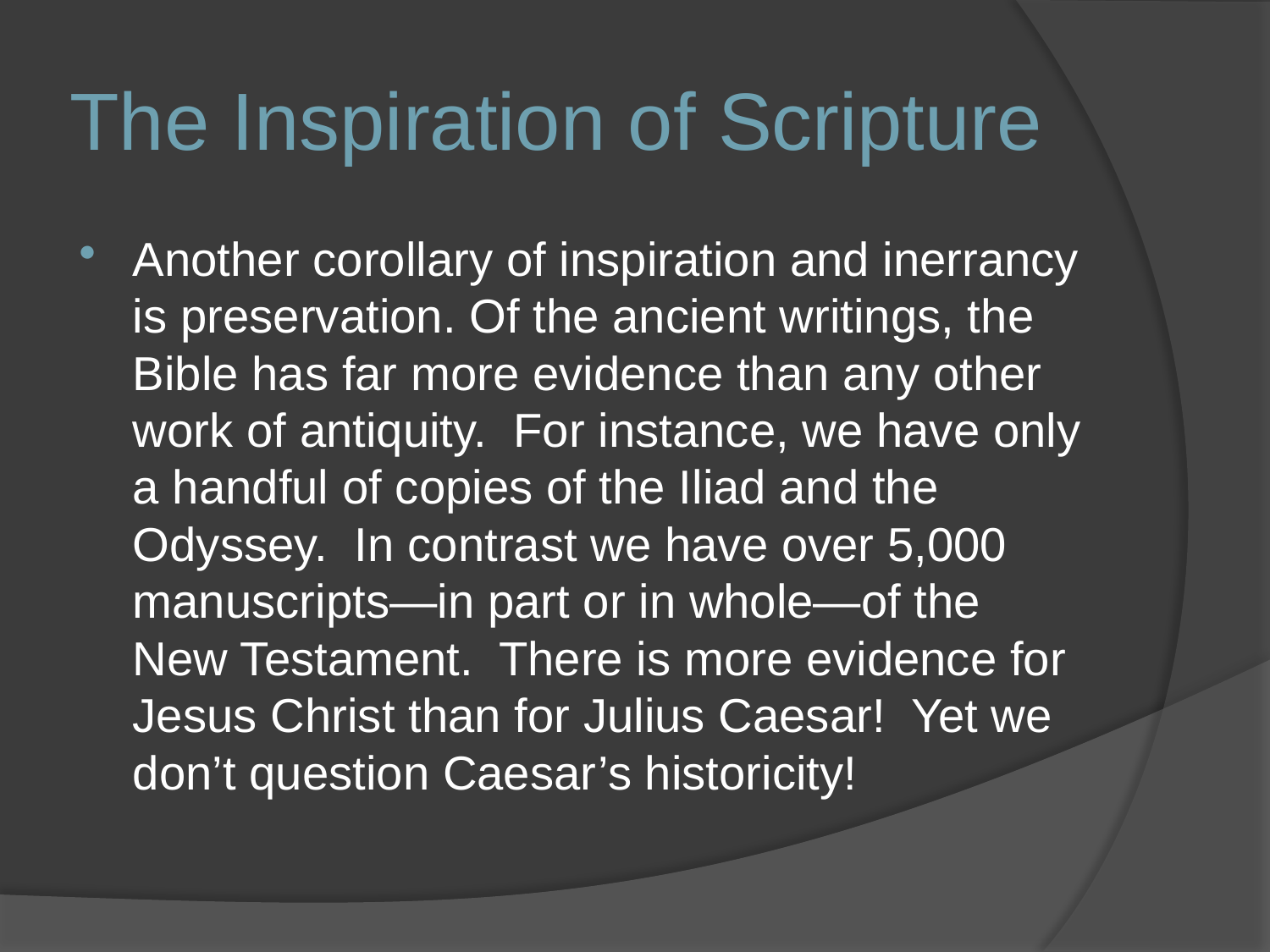

# The Inspiration of Scripture
Another corollary of inspiration and inerrancy is preservation. Of the ancient writings, the Bible has far more evidence than any other work of antiquity.  For instance, we have only a handful of copies of the Iliad and the Odyssey.  In contrast we have over 5,000 manuscripts—in part or in whole—of the New Testament.  There is more evidence for Jesus Christ than for Julius Caesar!  Yet we don’t question Caesar’s historicity!